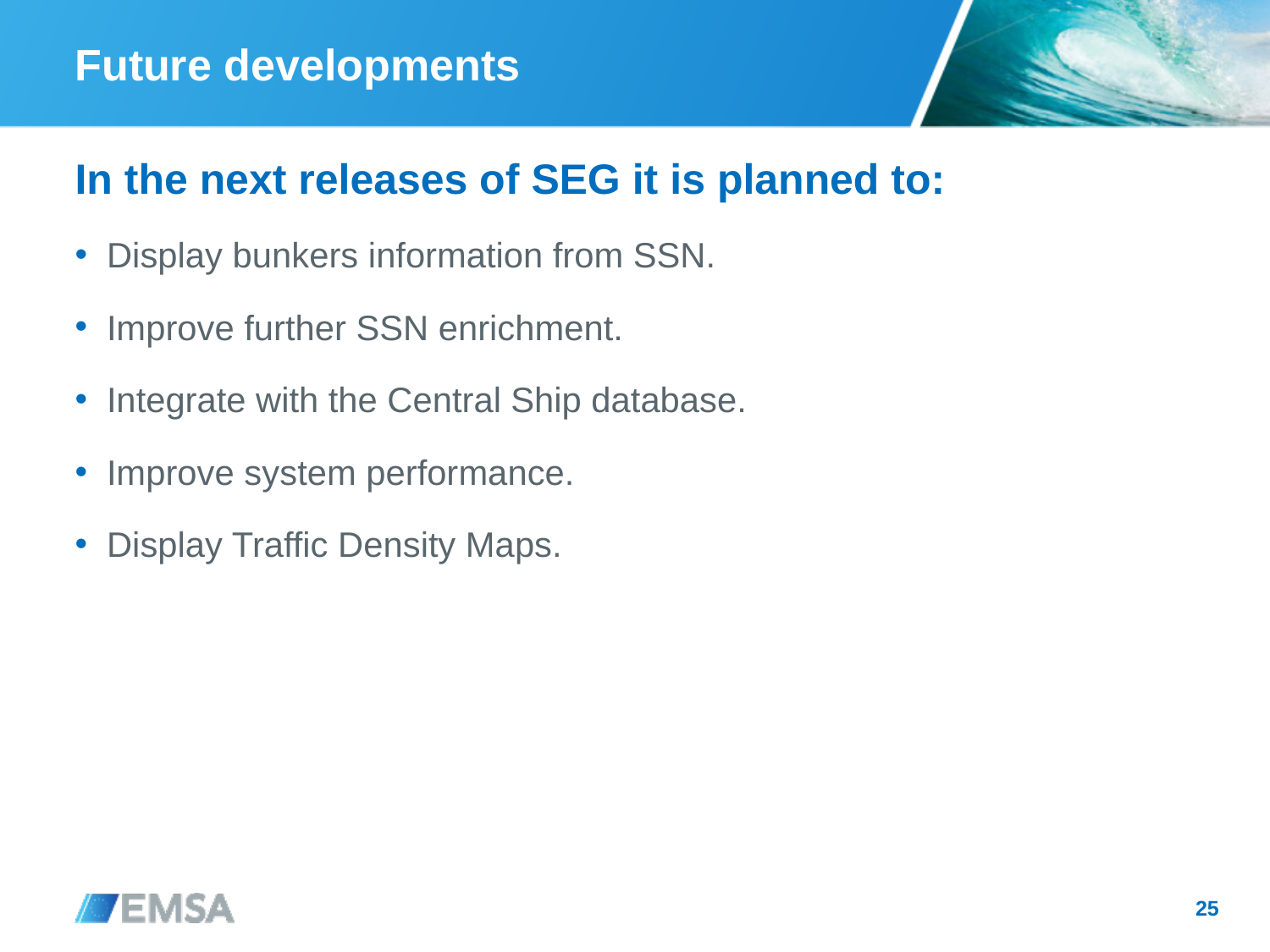

# Future developments
In the next releases of SEG it is planned to:
Display bunkers information from SSN.
Improve further SSN enrichment.
Integrate with the Central Ship database.
Improve system performance.
Display Traffic Density Maps.
25